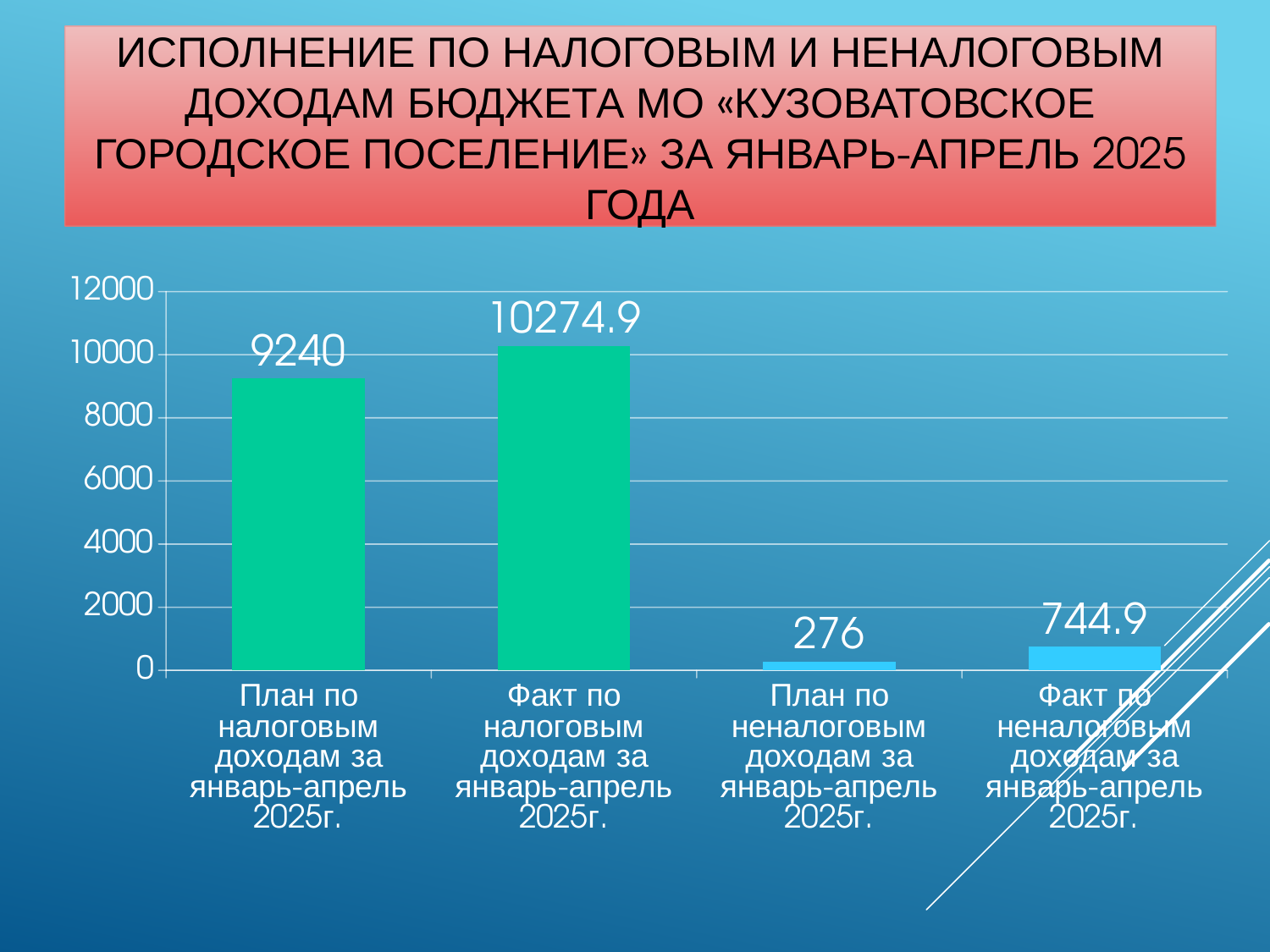

# Исполнение по налоговым и неналоговым доходам бюджета МО «Кузоватовское городское поселение» за январь-апрель 2025 года

### Chart

| Category | Столбец1 |
|---|---|
| План по налоговым доходам за январь-апрель 2025г. | 9240.0 |
| Факт по налоговым доходам за январь-апрель 2025г. | 10274.9 |
| План по неналоговым доходам за январь-апрель 2025г. | 276.0 |
| Факт по неналоговым доходам за январь-апрель 2025г. | 744.9 |